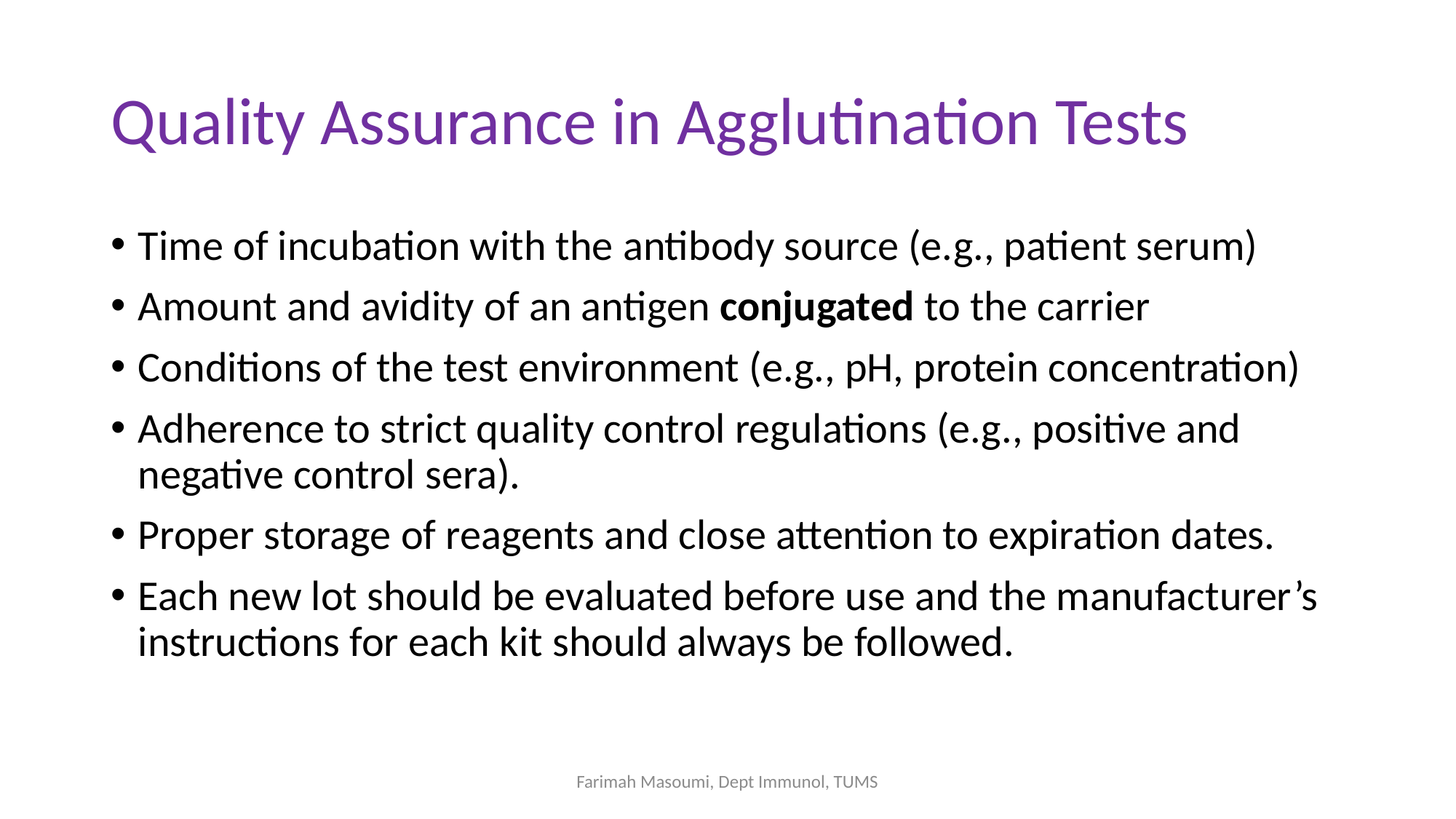

# Quality Assurance in Agglutination Tests
Time of incubation with the antibody source (e.g., patient serum)
Amount and avidity of an antigen conjugated to the carrier
Conditions of the test environment (e.g., pH, protein concentration)
Adherence to strict quality control regulations (e.g., positive and negative control sera).
Proper storage of reagents and close attention to expiration dates.
Each new lot should be evaluated before use and the manufacturer’s instructions for each kit should always be followed.
Farimah Masoumi, Dept Immunol, TUMS